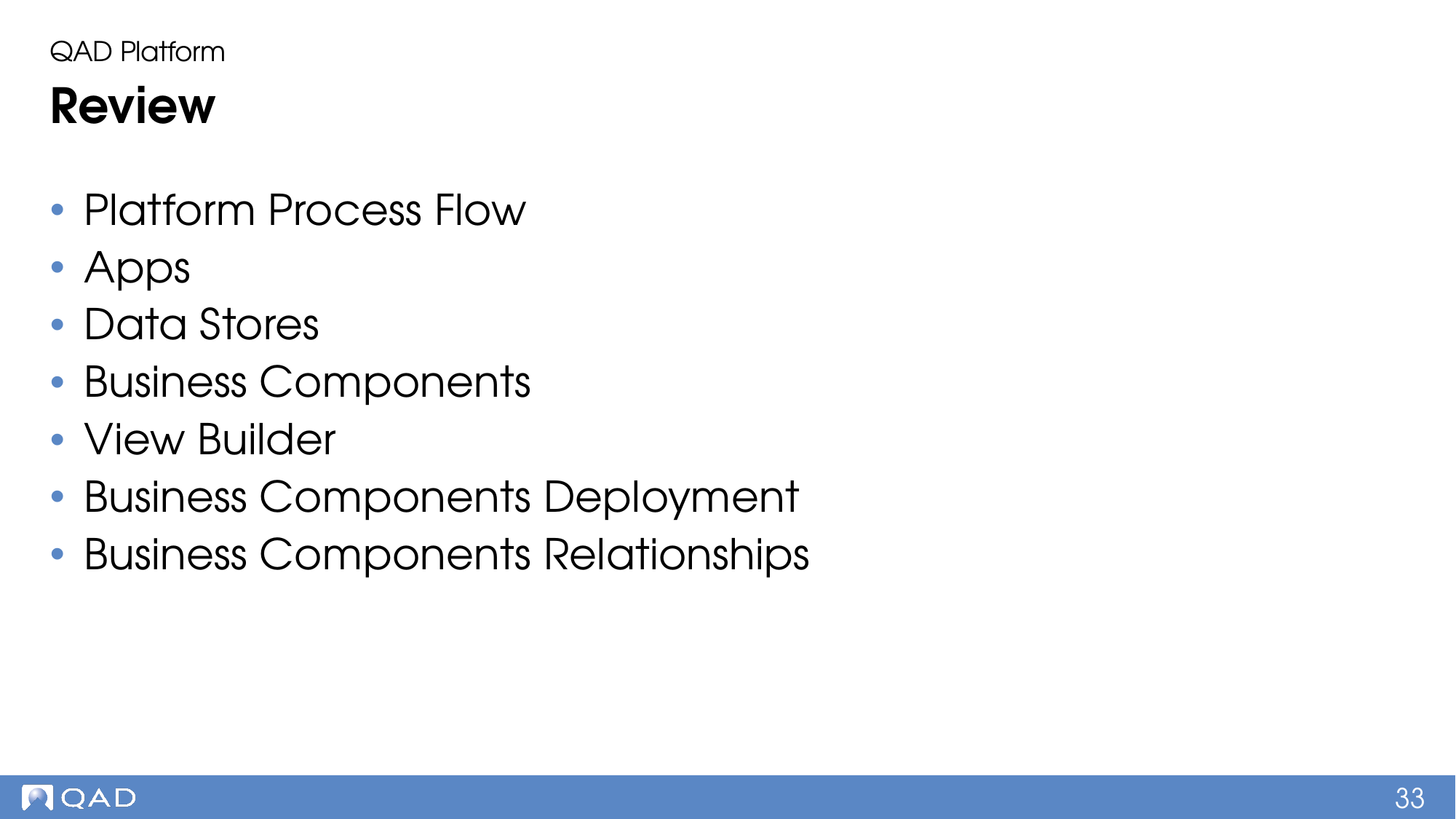

QAD Platform
# Review
Platform Process Flow
Apps
Data Stores
Business Components
View Builder
Business Components Deployment
Business Components Relationships

33